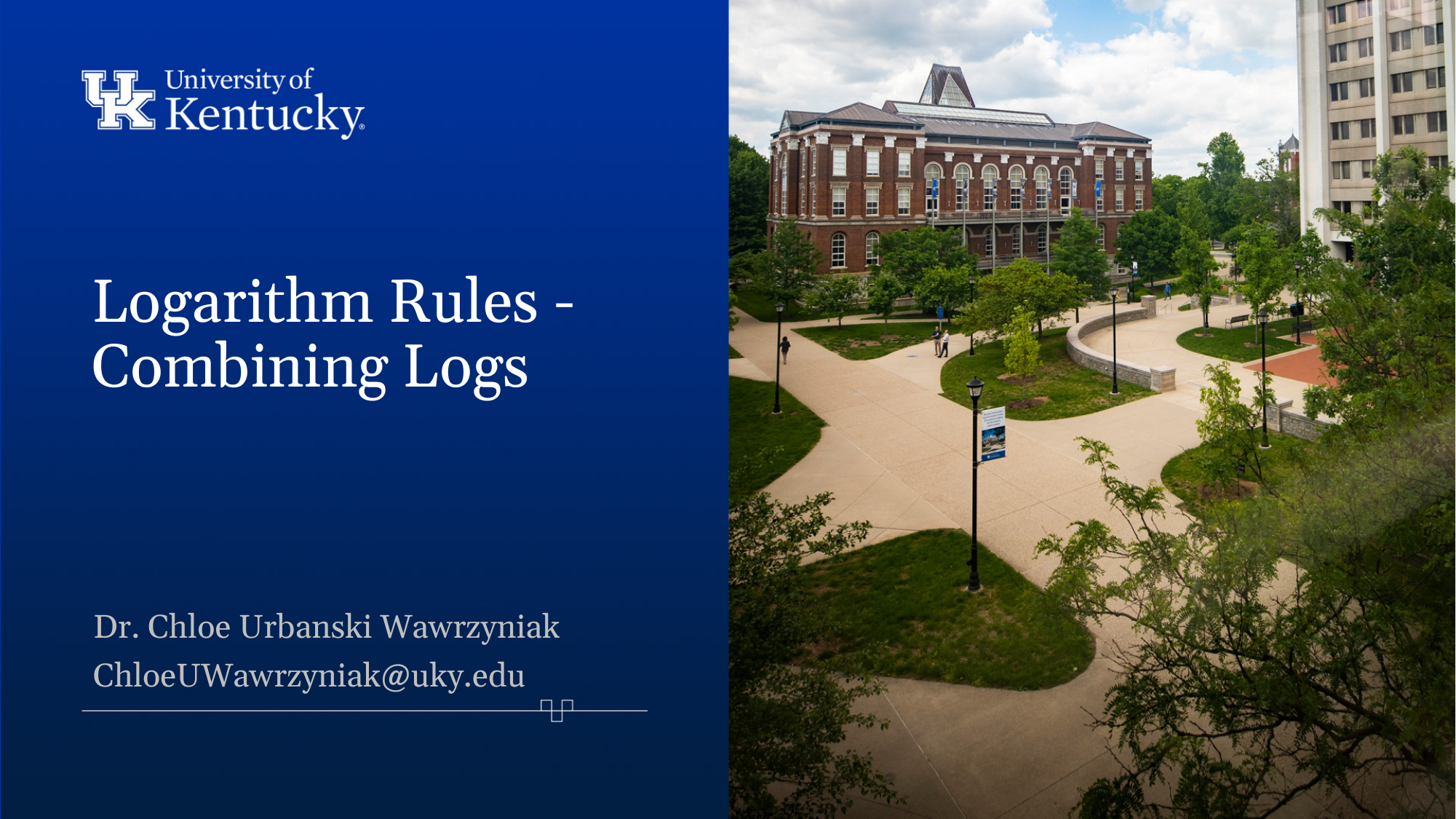

# Logarithm Rules - Combining Logs
Dr. Chloe Urbanski Wawrzyniak
ChloeUWawrzyniak@uky.edu